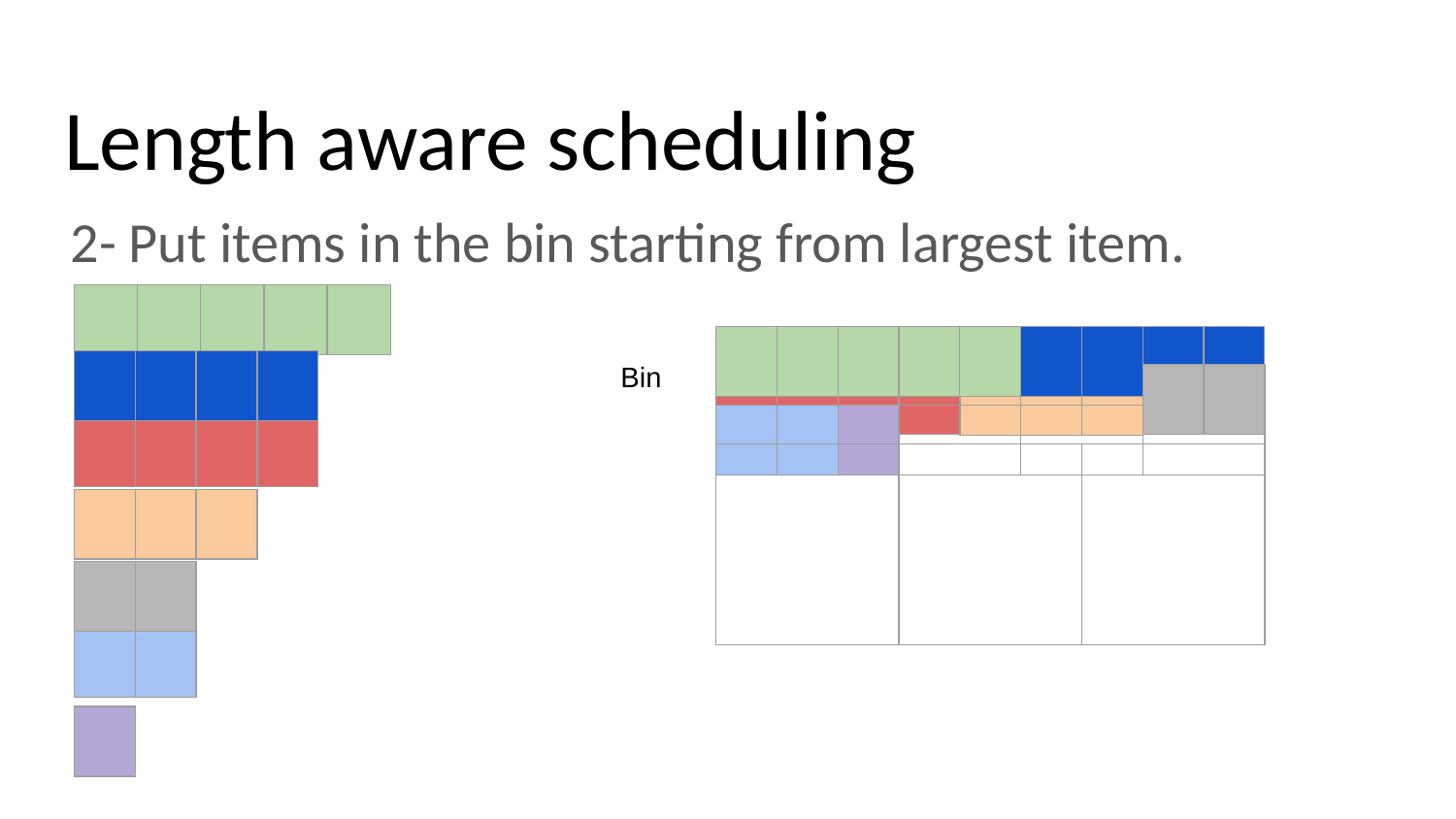

# Length aware scheduling
2- Put items in the bin starting from largest item.
|  |  |  |  |  |
| --- | --- | --- | --- | --- |
|  |  |  |  |  |
| --- | --- | --- | --- | --- |
|  |  |  |  |
| --- | --- | --- | --- |
Bin
|  |  |  |  |
| --- | --- | --- | --- |
|  |  |  |  |
| --- | --- | --- | --- |
|  |  |
| --- | --- |
|  |  |  |
| --- | --- | --- |
|  |  |
| --- | --- |
|  |
| --- |
|  |  |  |
| --- | --- | --- |
|  |  |  |  |
| --- | --- | --- | --- |
|  |  |  |
| --- | --- | --- |
|  |  |  |
| --- | --- | --- |
|  |  |
| --- | --- |
|  |  |
| --- | --- |
|  |
| --- |